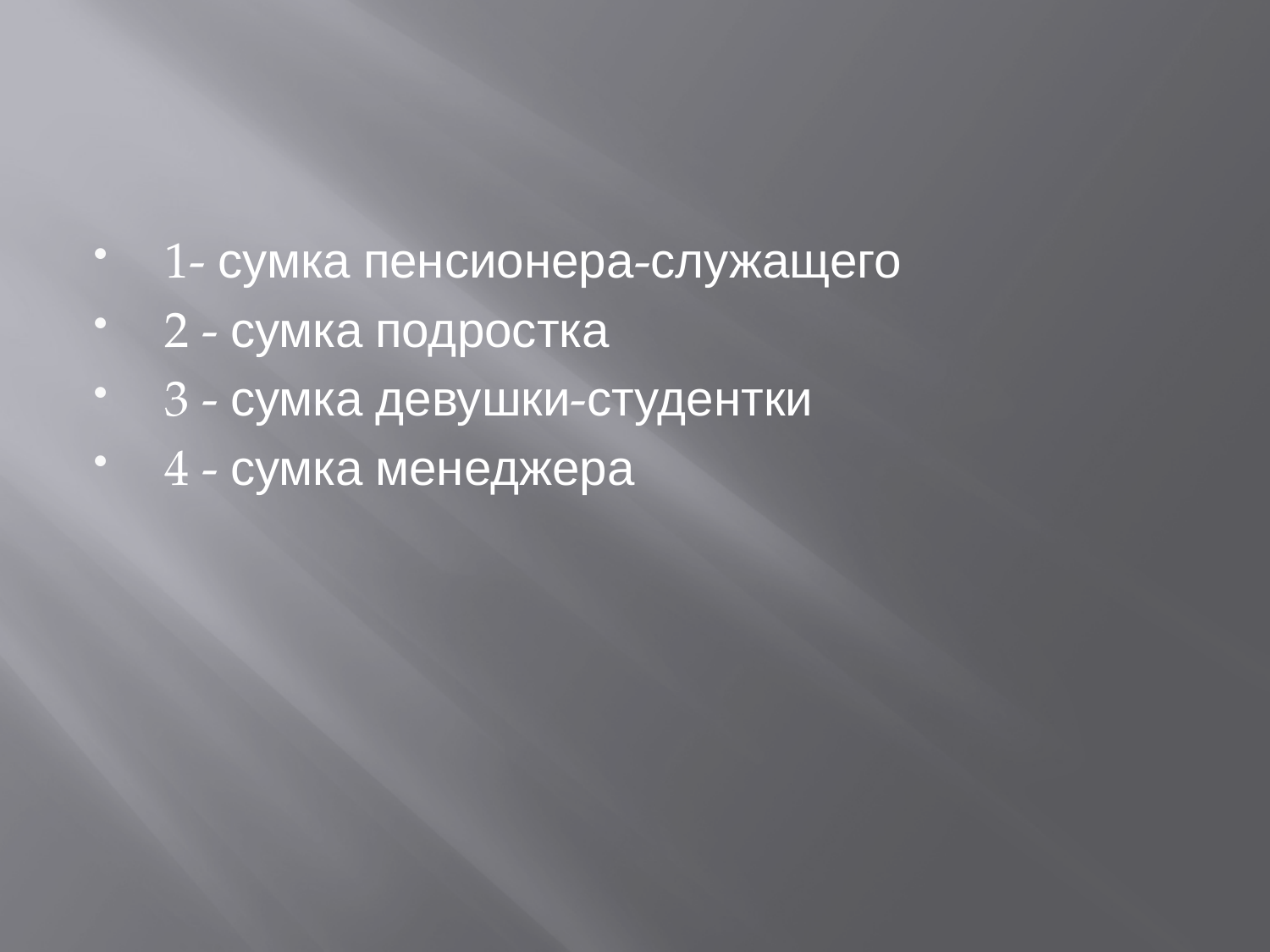

1- сумка пенсионера-служащего
 2 - сумка подростка
 3 - сумка девушки-студентки
 4 - сумка менеджера